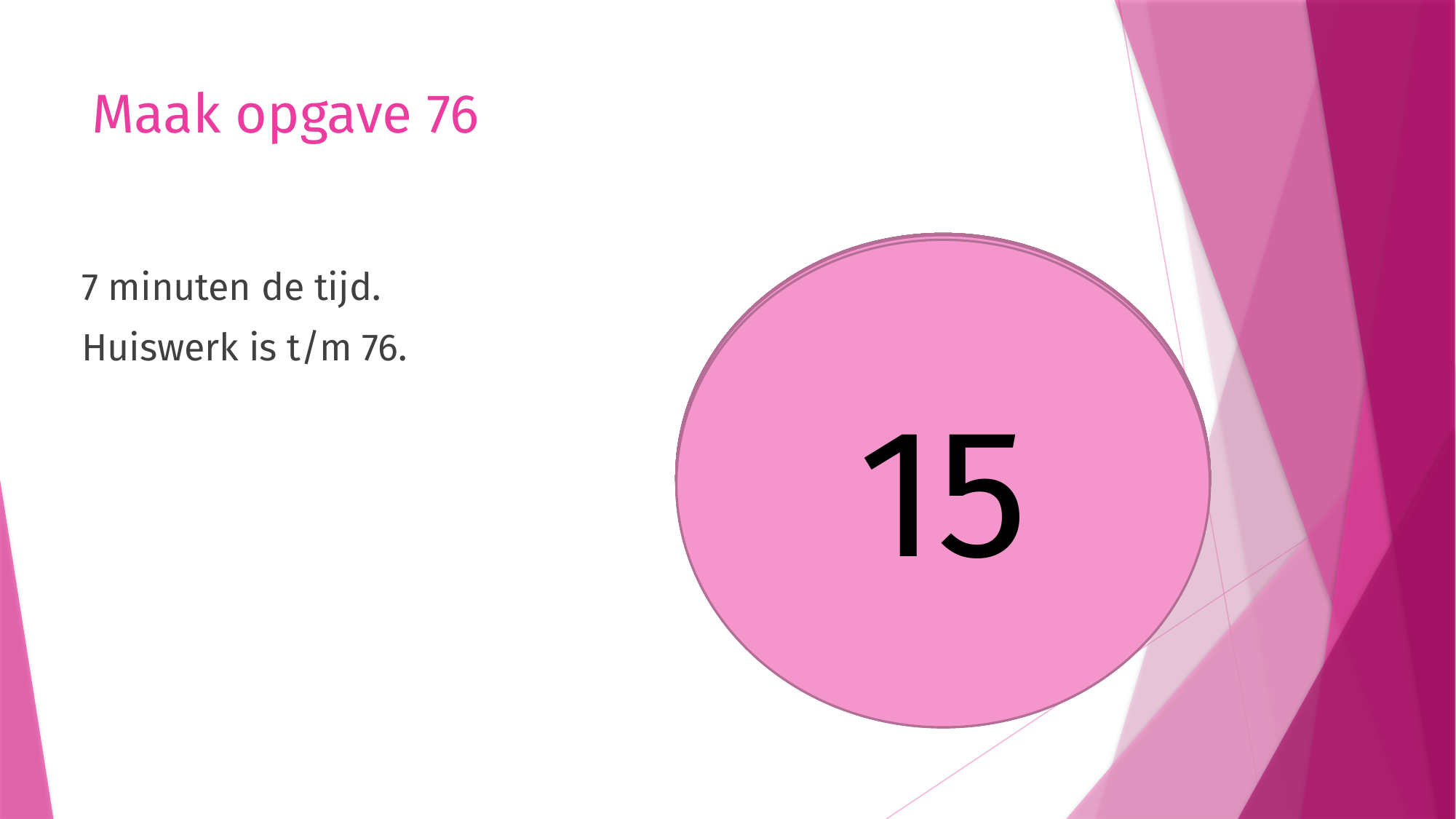

# Maak opgave 76
10
9
8
5
6
7
4
3
1
2
14
13
11
15
12
7 minuten de tijd.
Huiswerk is t/m 76.